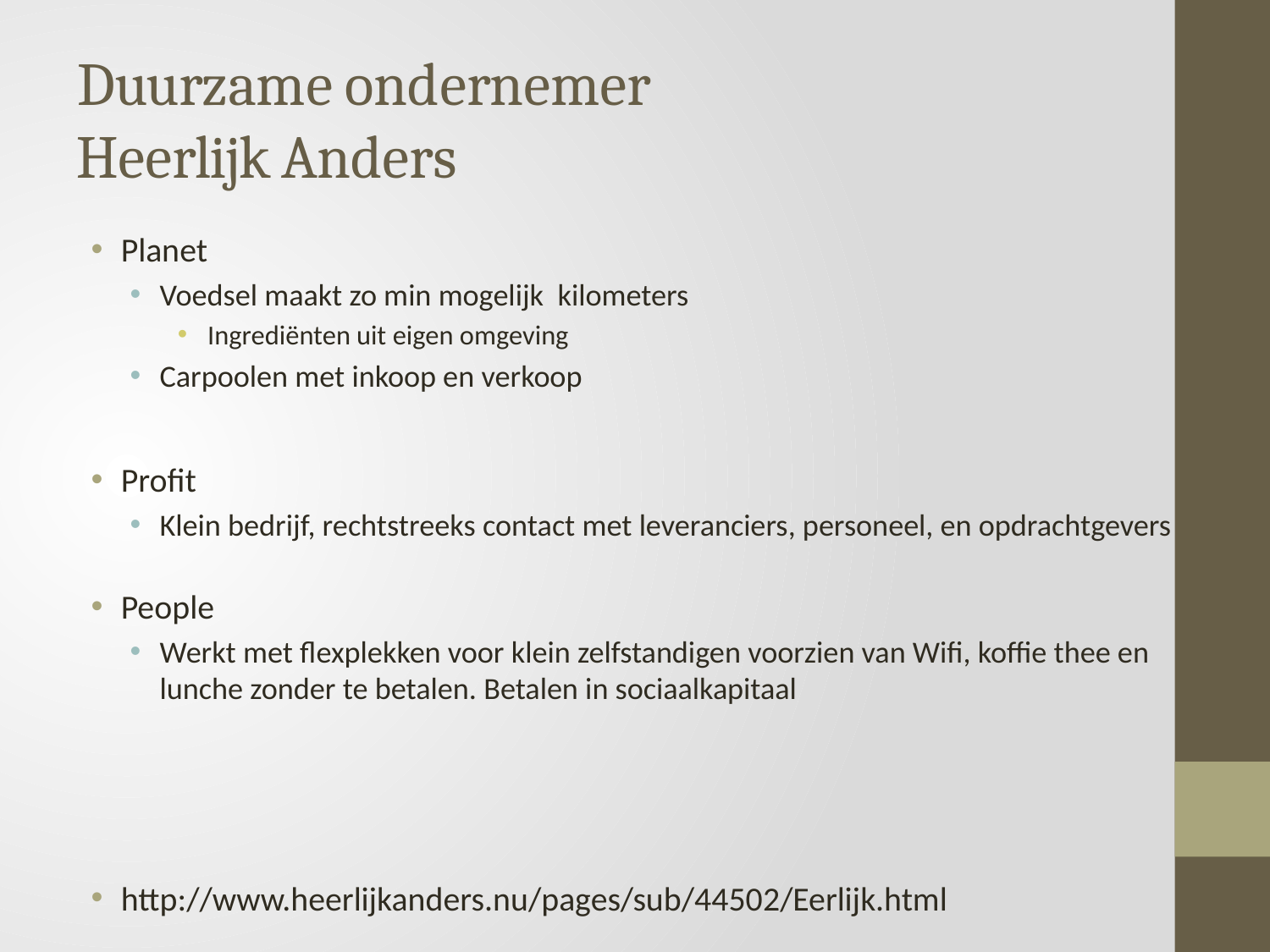

# Duurzame ondernemer Heerlijk Anders
Planet
Voedsel maakt zo min mogelijk  kilometers
Ingrediënten uit eigen omgeving
Carpoolen met inkoop en verkoop

Profit
Klein bedrijf, rechtstreeks contact met leveranciers, personeel, en opdrachtgevers
People
Werkt met flexplekken voor klein zelfstandigen voorzien van Wifi, koffie thee en lunche zonder te betalen. Betalen in sociaalkapitaal

http://www.heerlijkanders.nu/pages/sub/44502/Eerlijk.html